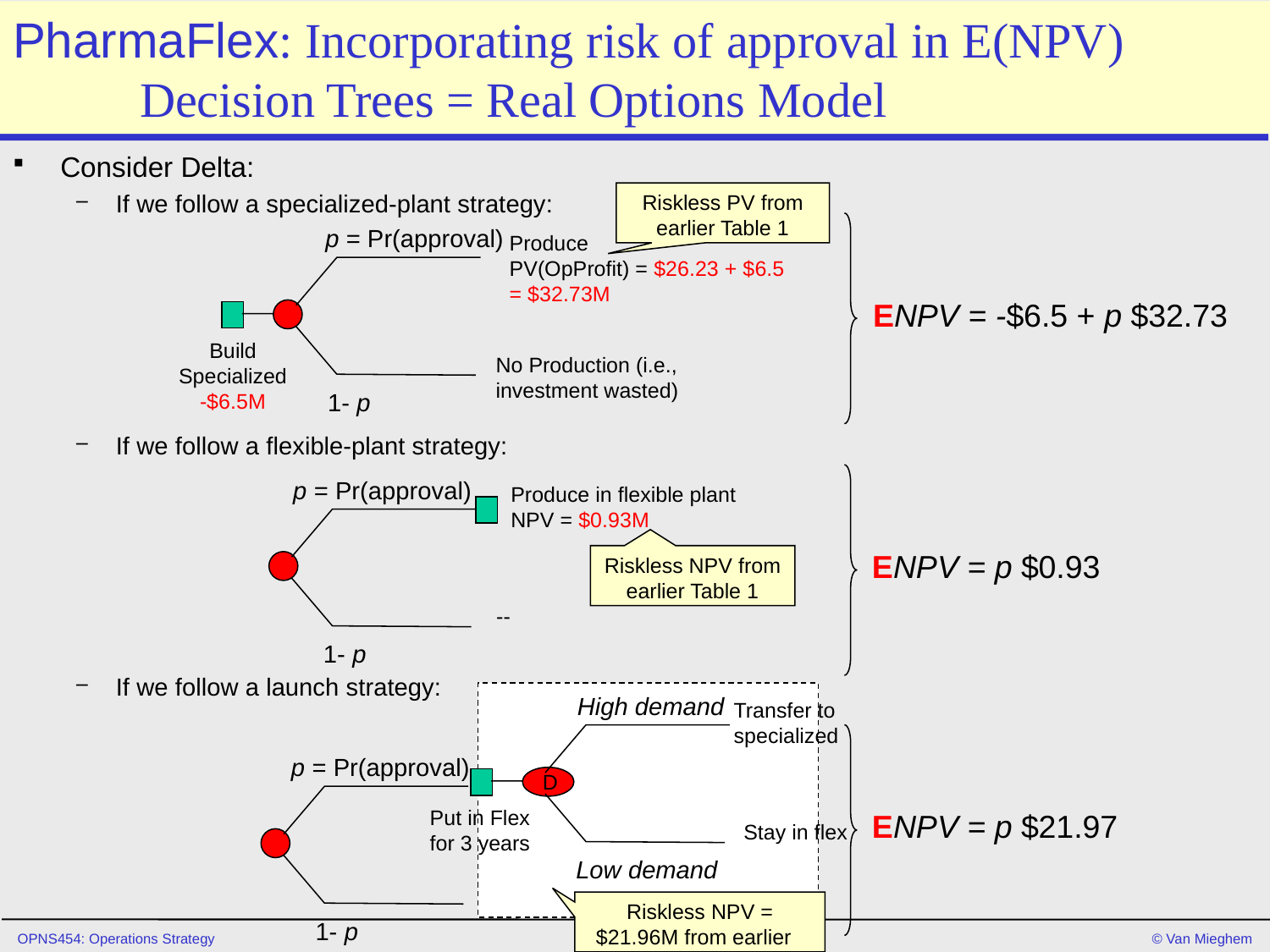

# PharmaFlex: Incorporating risk of approval in E(NPV) Decision Trees = Real Options Model
Consider Delta:
If we follow a specialized-plant strategy:

If we follow a flexible-plant strategy:

If we follow a launch strategy:

Riskless PV from earlier Table 1

p = Pr(approval)
Produce
PV(OpProfit) = $26.23 + $6.5
= $32.73M

ENPV = -$6.5 + p $32.73

Build
Specialized
-$6.5M
No Production (i.e.,
investment wasted)
1- p

p = Pr(approval)
Produce in flexible plant
NPV = $0.93M

ENPV = p $0.93
Riskless NPV from earlier Table 1

--
1- p

High demand
Transfer to
specialized

p = Pr(approval)
D

Put in Flex
for 3 years
ENPV = p $21.97
Stay in flex

Low demand

Riskless NPV = $21.96M from earlier
1- p